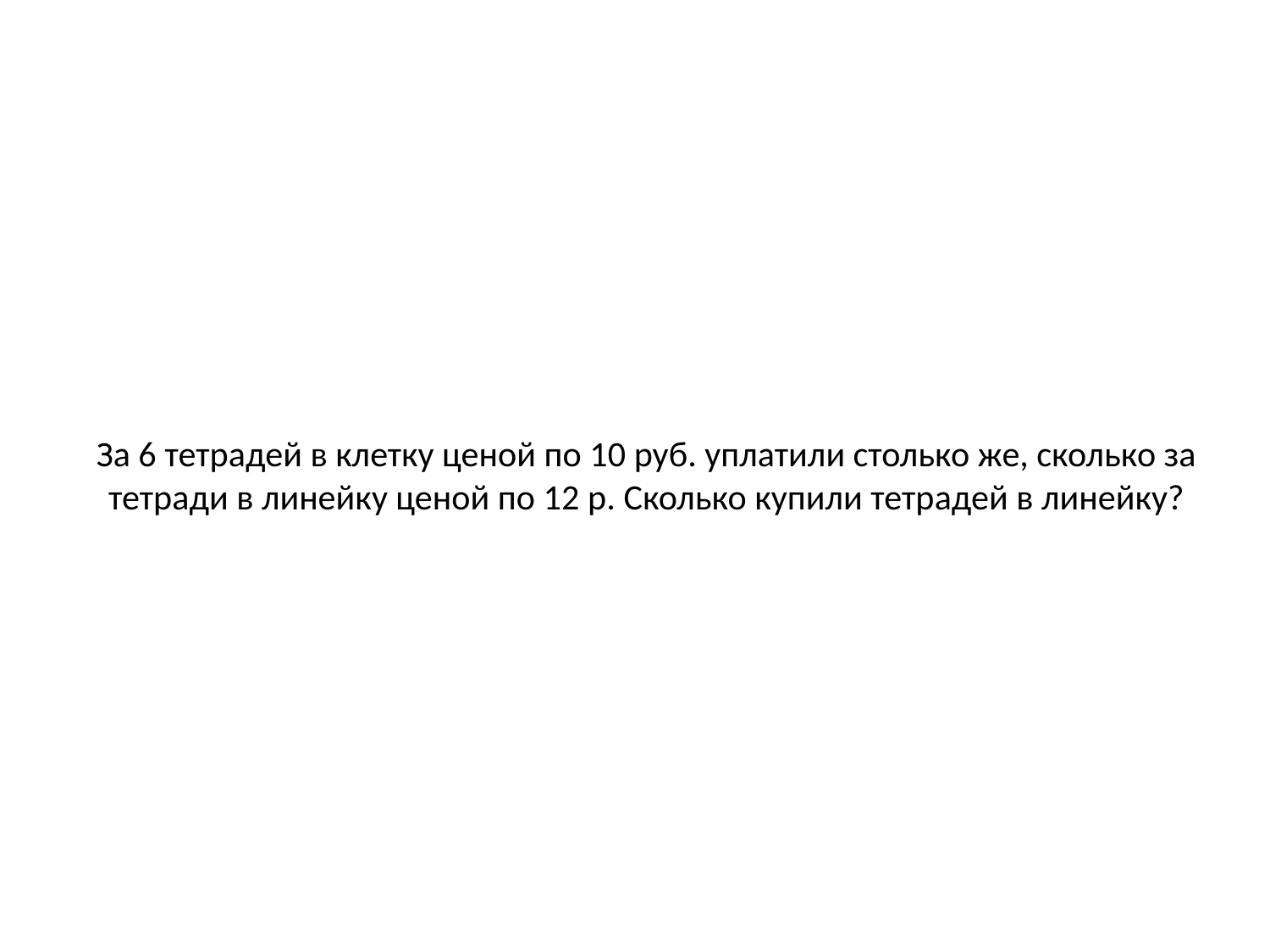

# За 6 тетрадей в клетку ценой по 10 руб. уплатили столько же, сколько за тетради в линейку ценой по 12 р. Сколько купили тетрадей в линейку?